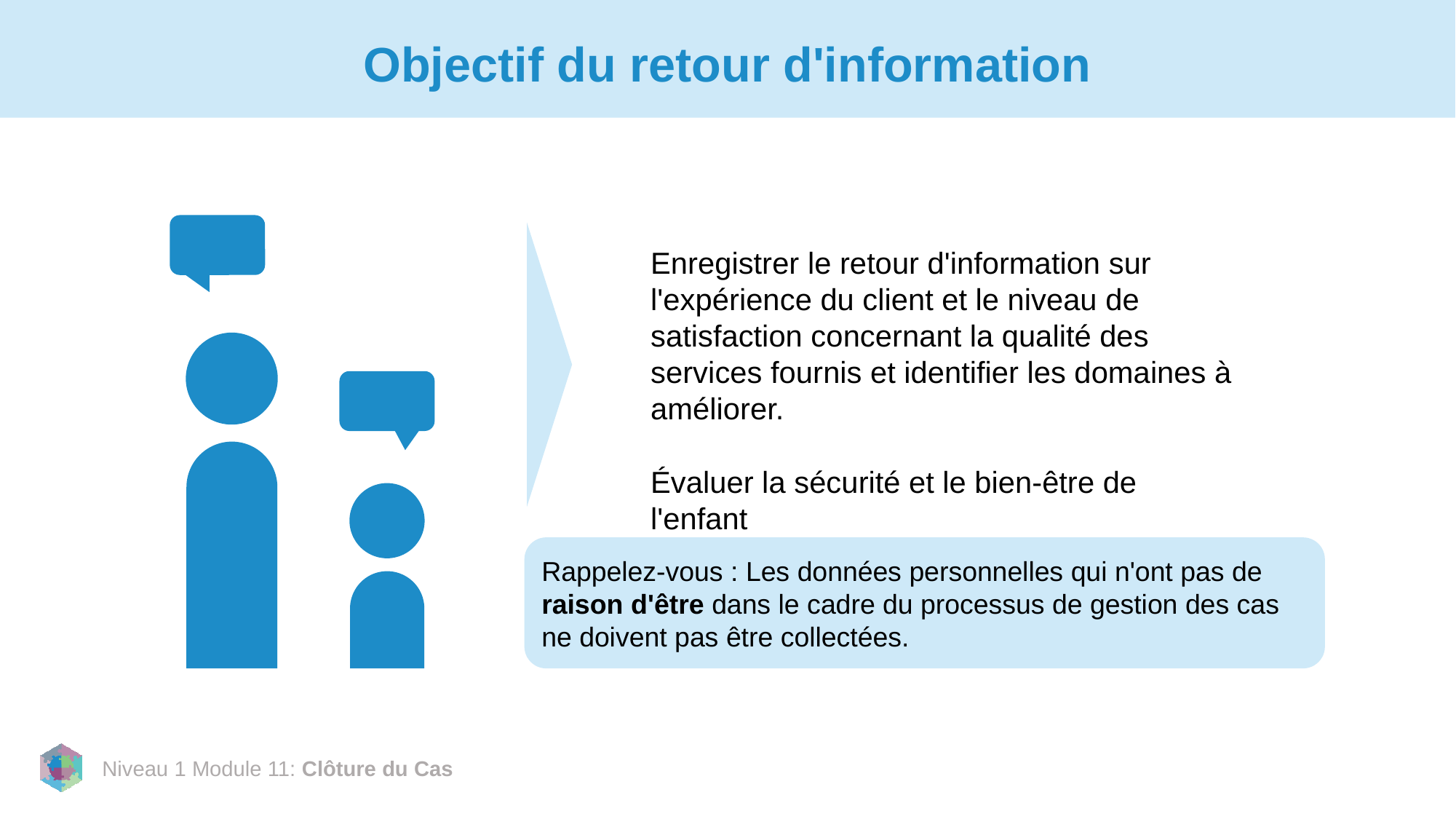

# Objectif du retour d'information

Enregistrer le retour d'information sur l'expérience du client et le niveau de satisfaction concernant la qualité des services fournis et identifier les domaines à améliorer.

Évaluer la sécurité et le bien-être de l'enfant

Rappelez-vous : Les données personnelles qui n'ont pas de raison d'être dans le cadre du processus de gestion des cas ne doivent pas être collectées.